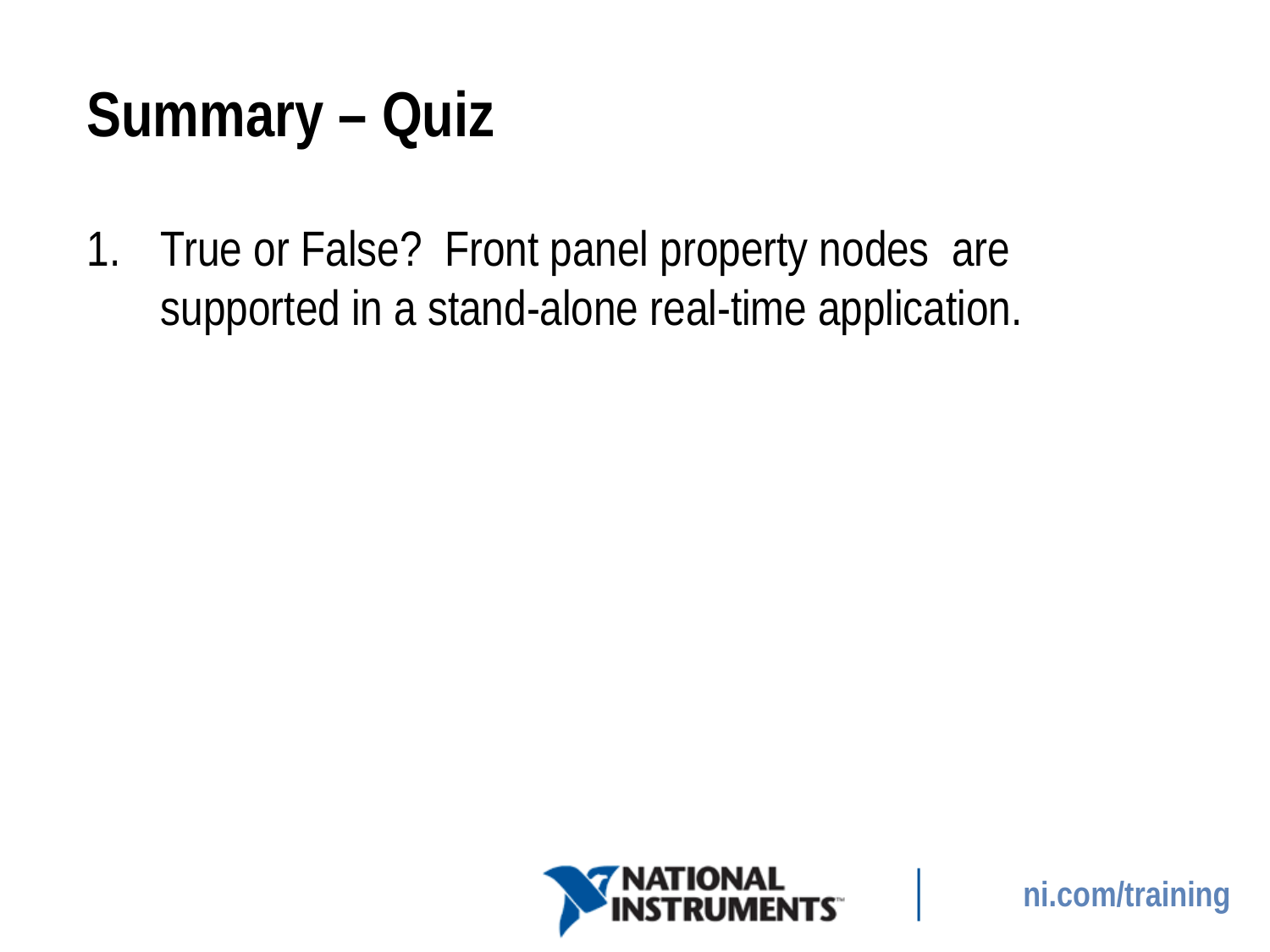

# Summary – Quiz
True or False?  Front panel property nodes  are supported in a stand-alone real-time application.